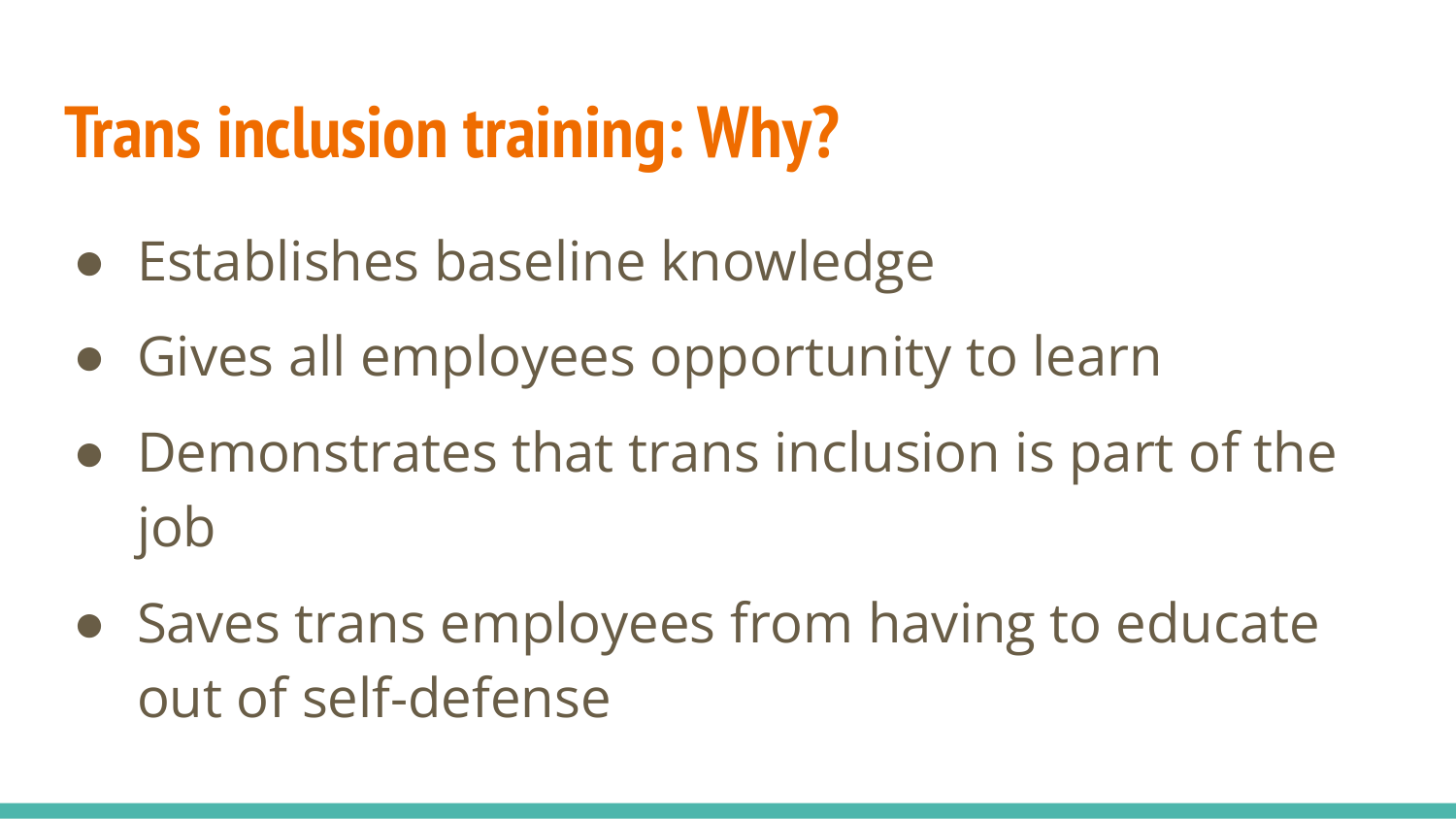

# Trans inclusion training: Why?
Establishes baseline knowledge
Gives all employees opportunity to learn
Demonstrates that trans inclusion is part of the job
Saves trans employees from having to educate out of self-defense